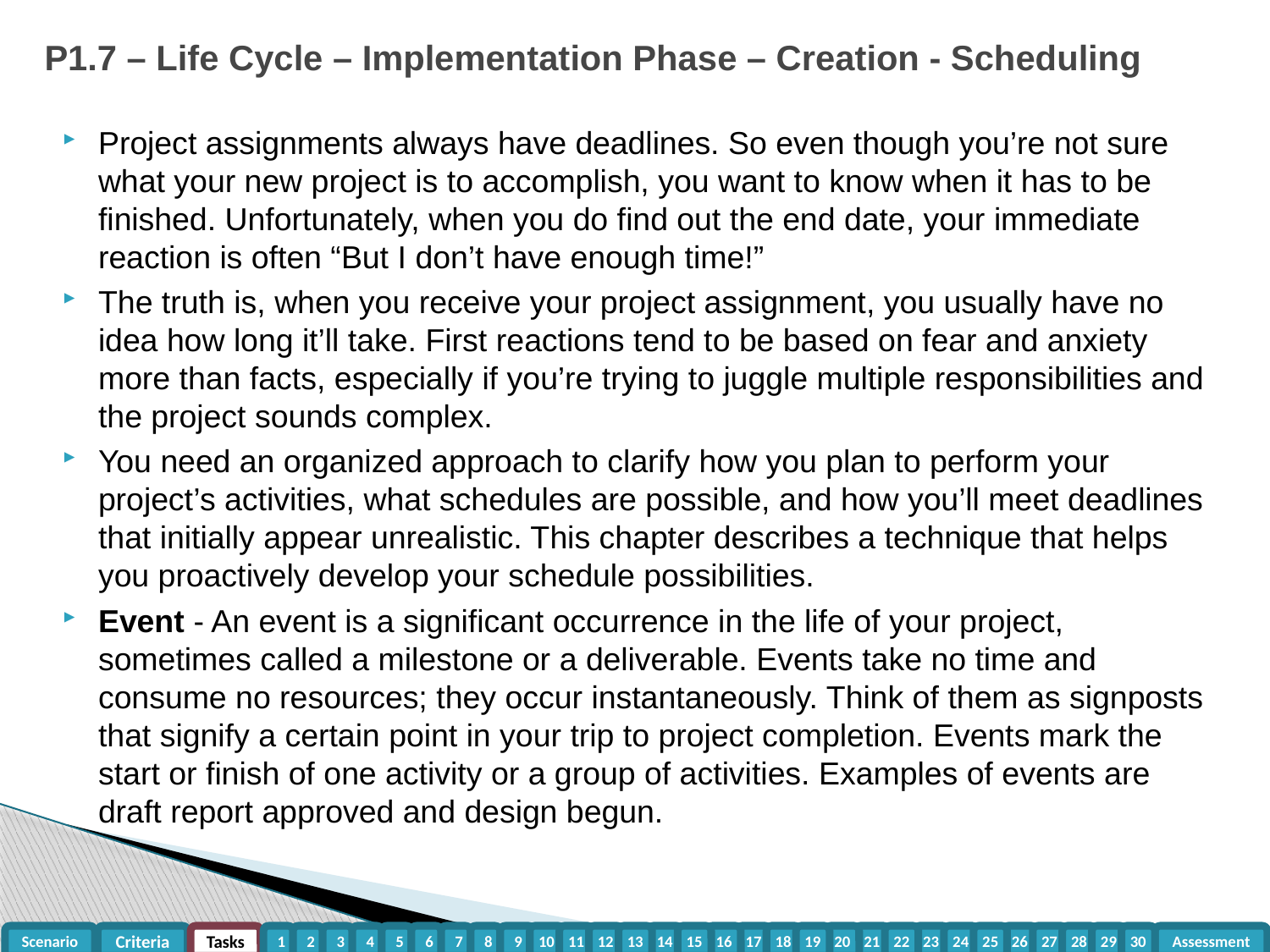

P1.7 – Life Cycle – Implementation Phase – Creation - Scheduling
Project assignments always have deadlines. So even though you’re not sure what your new project is to accomplish, you want to know when it has to be finished. Unfortunately, when you do find out the end date, your immediate reaction is often “But I don’t have enough time!”
The truth is, when you receive your project assignment, you usually have no idea how long it’ll take. First reactions tend to be based on fear and anxiety more than facts, especially if you’re trying to juggle multiple responsibilities and the project sounds complex.
You need an organized approach to clarify how you plan to perform your project’s activities, what schedules are possible, and how you’ll meet deadlines that initially appear unrealistic. This chapter describes a technique that helps you proactively develop your schedule possibilities.
Event - An event is a significant occurrence in the life of your project, sometimes called a milestone or a deliverable. Events take no time and consume no resources; they occur instantaneously. Think of them as signposts that signify a certain point in your trip to project completion. Events mark the start or finish of one activity or a group of activities. Examples of events are draft report approved and design begun.